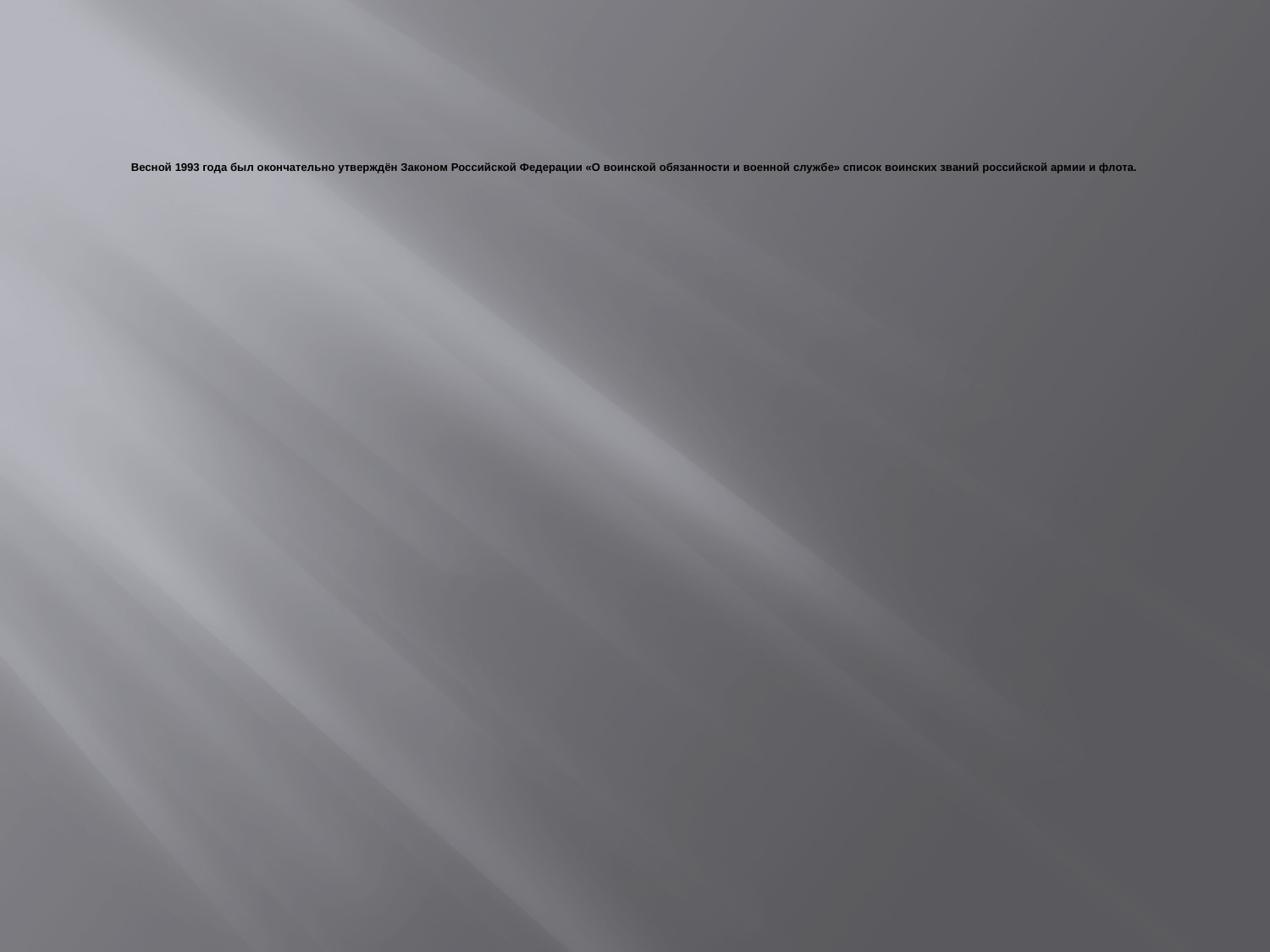

# Весной 1993 года был окончательно утверждён Законом Российской Федерации «О воинской обязанности и военной службе» список воинских званий российской армии и флота.